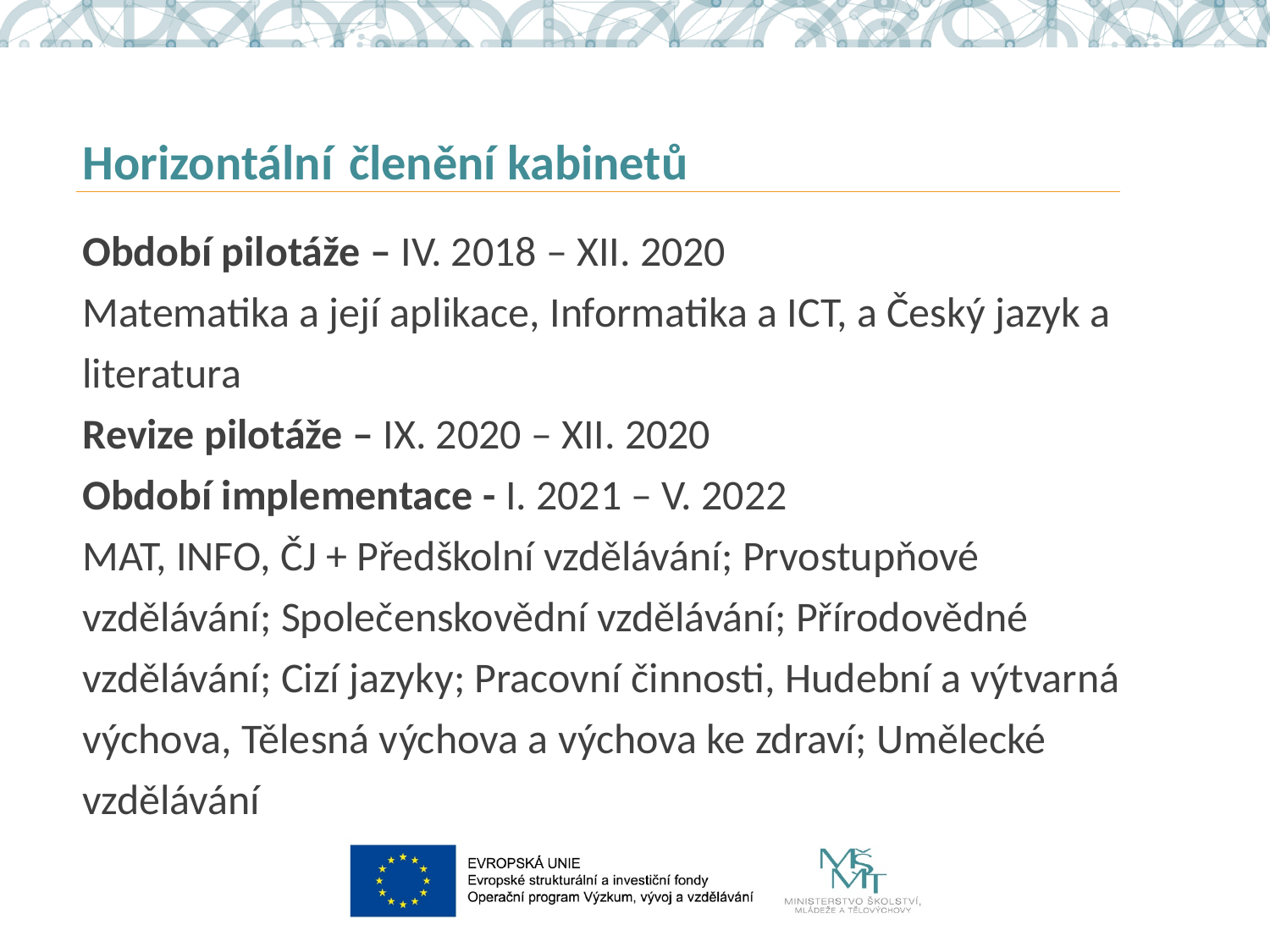

Horizontální členění kabinetů

Období pilotáže – IV. 2018 – XII. 2020
Matematika a její aplikace, Informatika a ICT, a Český jazyk a literatura
Revize pilotáže – IX. 2020 – XII. 2020
Období implementace - I. 2021 – V. 2022
MAT, INFO, ČJ + Předškolní vzdělávání; Prvostupňové vzdělávání; Společenskovědní vzdělávání; Přírodovědné vzdělávání; Cizí jazyky; Pracovní činnosti, Hudební a výtvarná výchova, Tělesná výchova a výchova ke zdraví; Umělecké vzdělávání